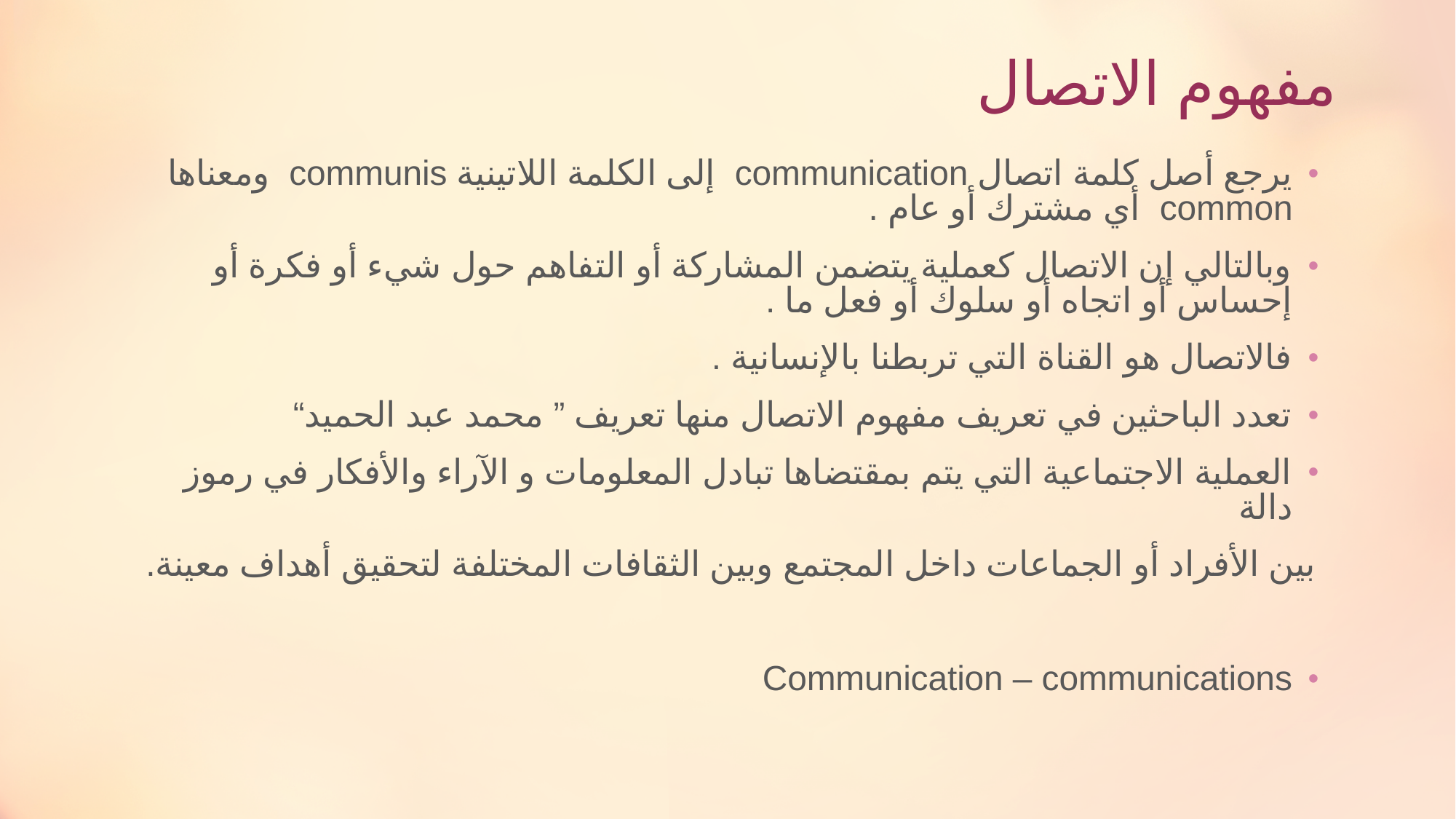

# مفهوم الاتصال
يرجع أصل كلمة اتصال communication  إلى الكلمة اللاتينية communis  ومعناها common  أي مشترك أو عام .
وبالتالي إن الاتصال كعملية يتضمن المشاركة أو التفاهم حول شيء أو فكرة أو إحساس أو اتجاه أو سلوك أو فعل ما .
فالاتصال هو القناة التي تربطنا بالإنسانية .
تعدد الباحثين في تعريف مفهوم الاتصال منها تعريف ” محمد عبد الحميد“
العملية الاجتماعية التي يتم بمقتضاها تبادل المعلومات و الآراء والأفكار في رموز دالة
بين الأفراد أو الجماعات داخل المجتمع وبين الثقافات المختلفة لتحقيق أهداف معينة.

Communication – communications